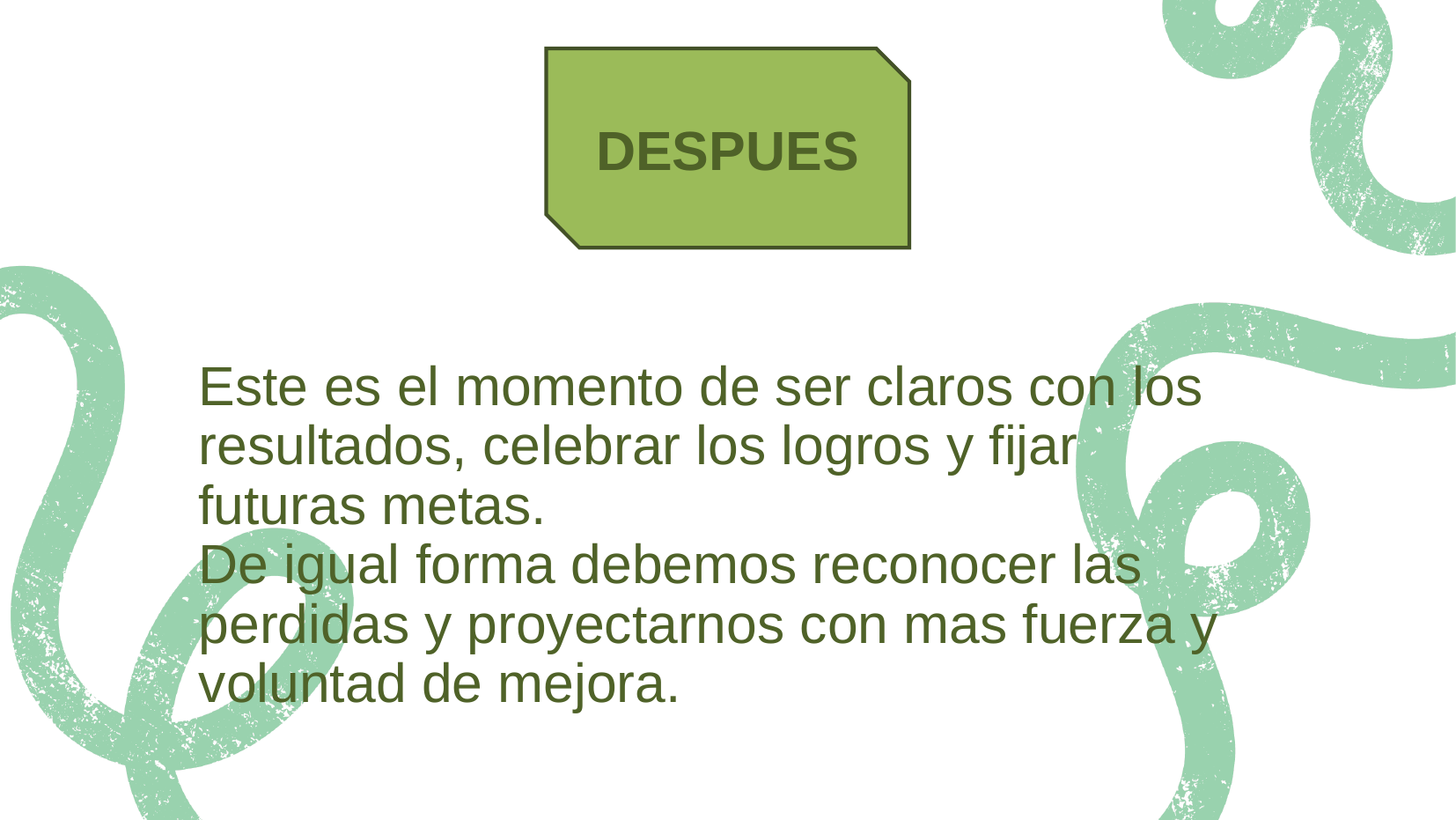

DESPUES
# Este es el momento de ser claros con los resultados, celebrar los logros y fijar futuras metas. De igual forma debemos reconocer las perdidas y proyectarnos con mas fuerza y voluntad de mejora.